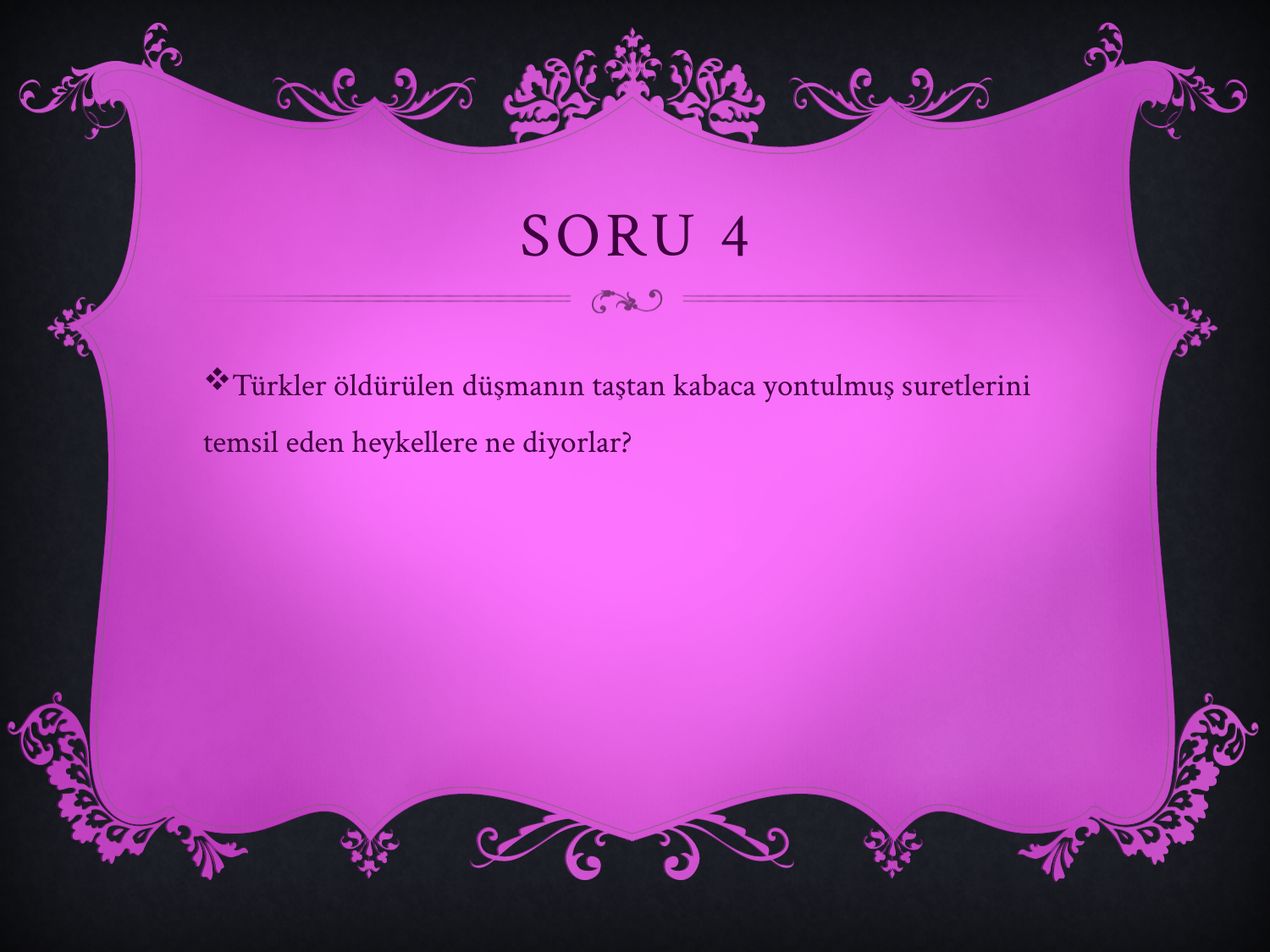

# Soru 4
Türkler öldürülen düşmanın taştan kabaca yontulmuş suretlerini temsil eden heykellere ne diyorlar?